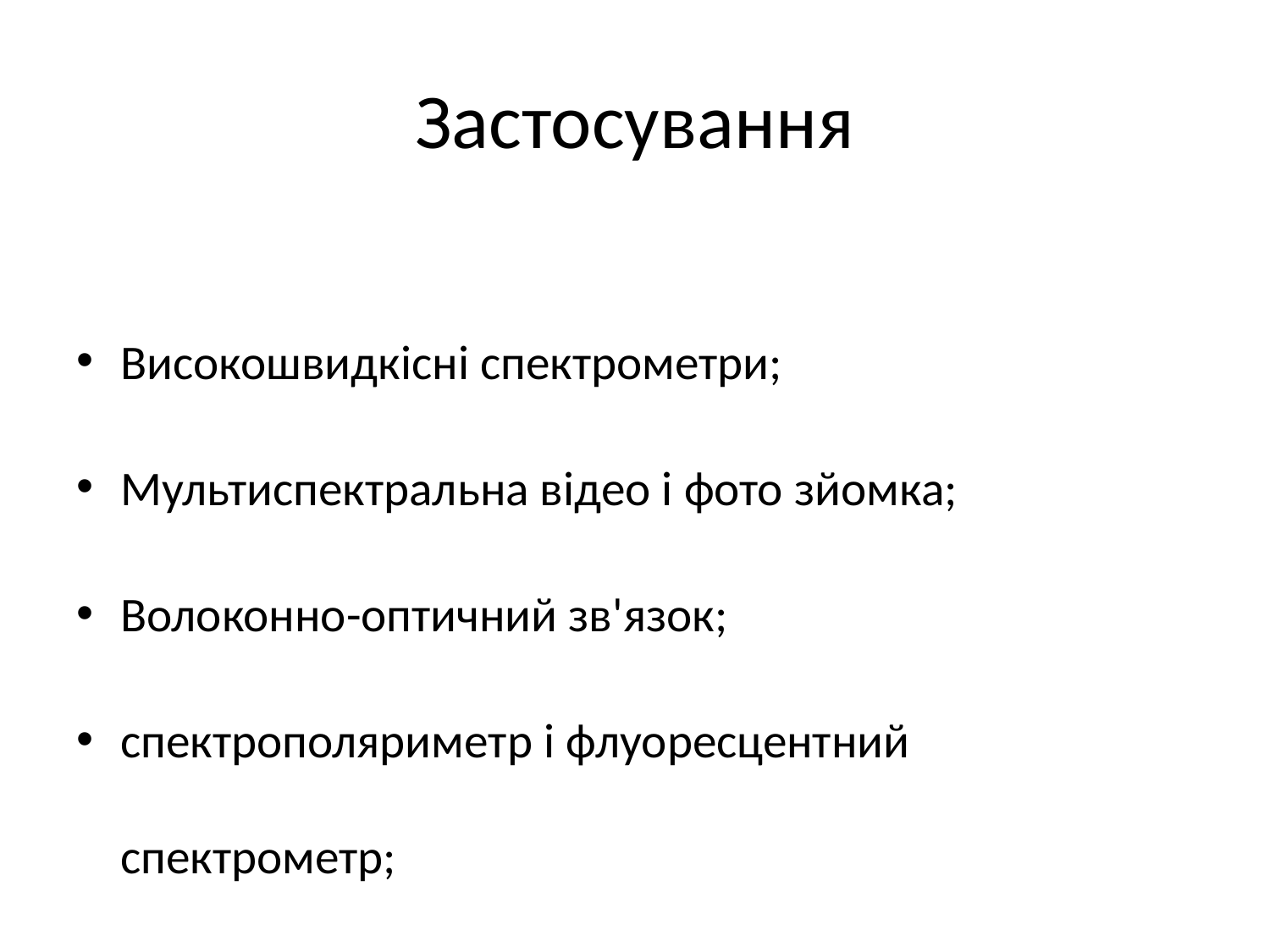

# Застосування
Високошвидкісні спектрометри;
Мультиспектральна відео і фото зйомка;
Волоконно-оптичний зв'язок;
спектрополяриметр і флуоресцентний спектрометр;